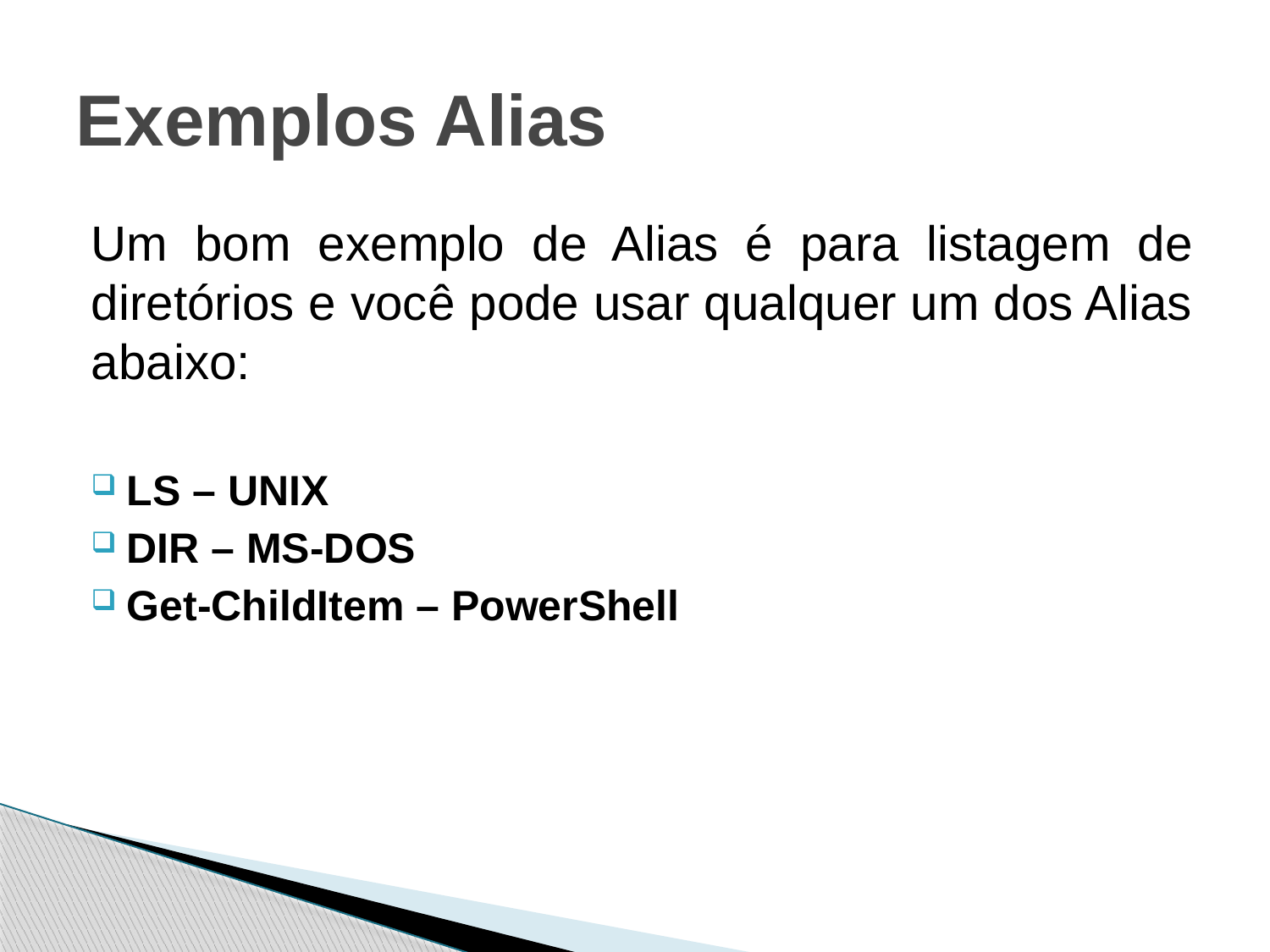

# Exemplos Alias
Um bom exemplo de Alias é para listagem de diretórios e você pode usar qualquer um dos Alias abaixo:

LS – UNIX
DIR – MS-DOS
Get-ChildItem – PowerShell